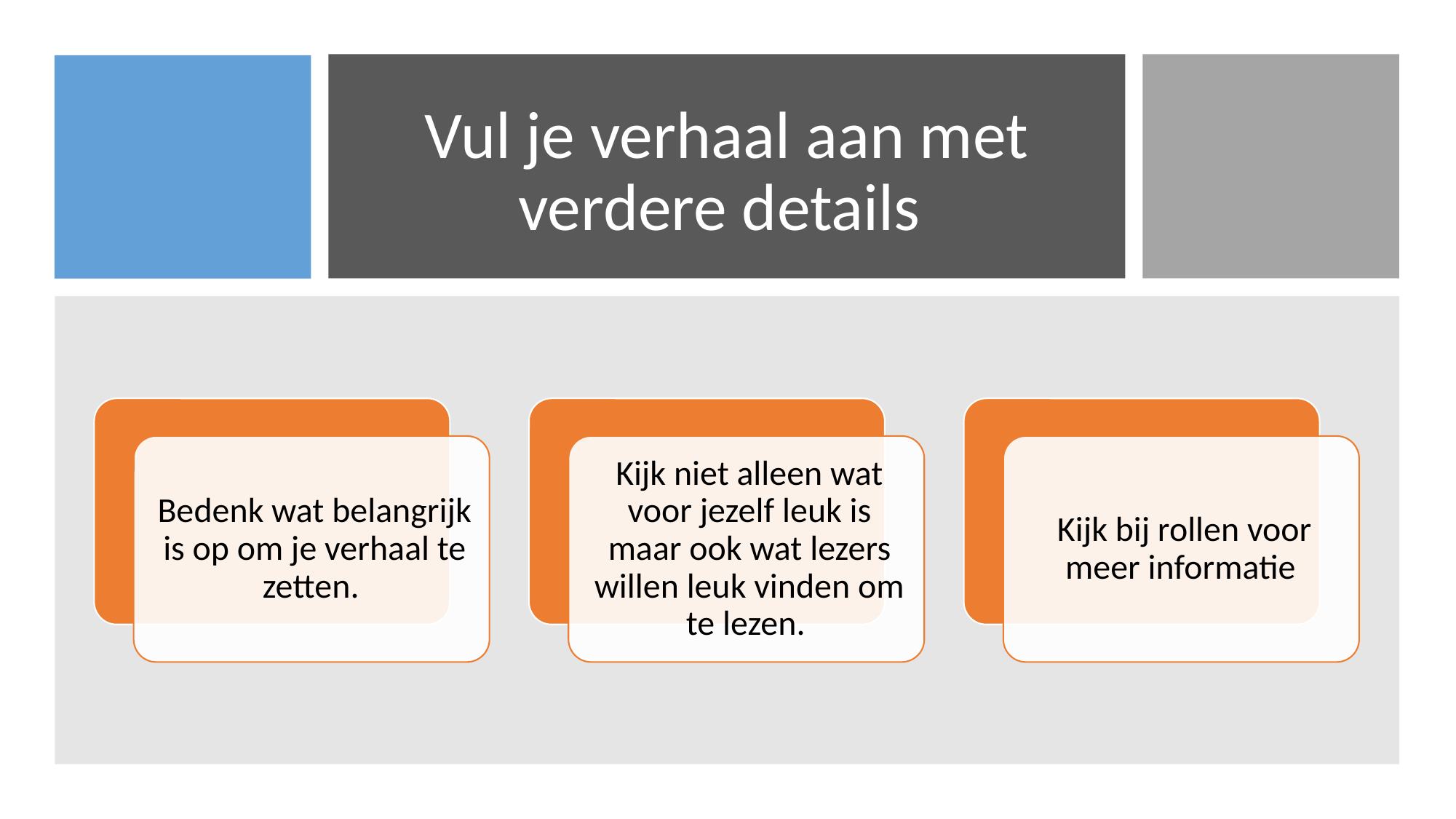

# Vul je verhaal aan met verdere details

Bedenk wat belangrijk is op om je verhaal te zetten.
Kijk niet alleen wat voor jezelf leuk is maar ook wat lezers willen leuk vinden om te lezen.
Kijk bij rollen voor meer informatie